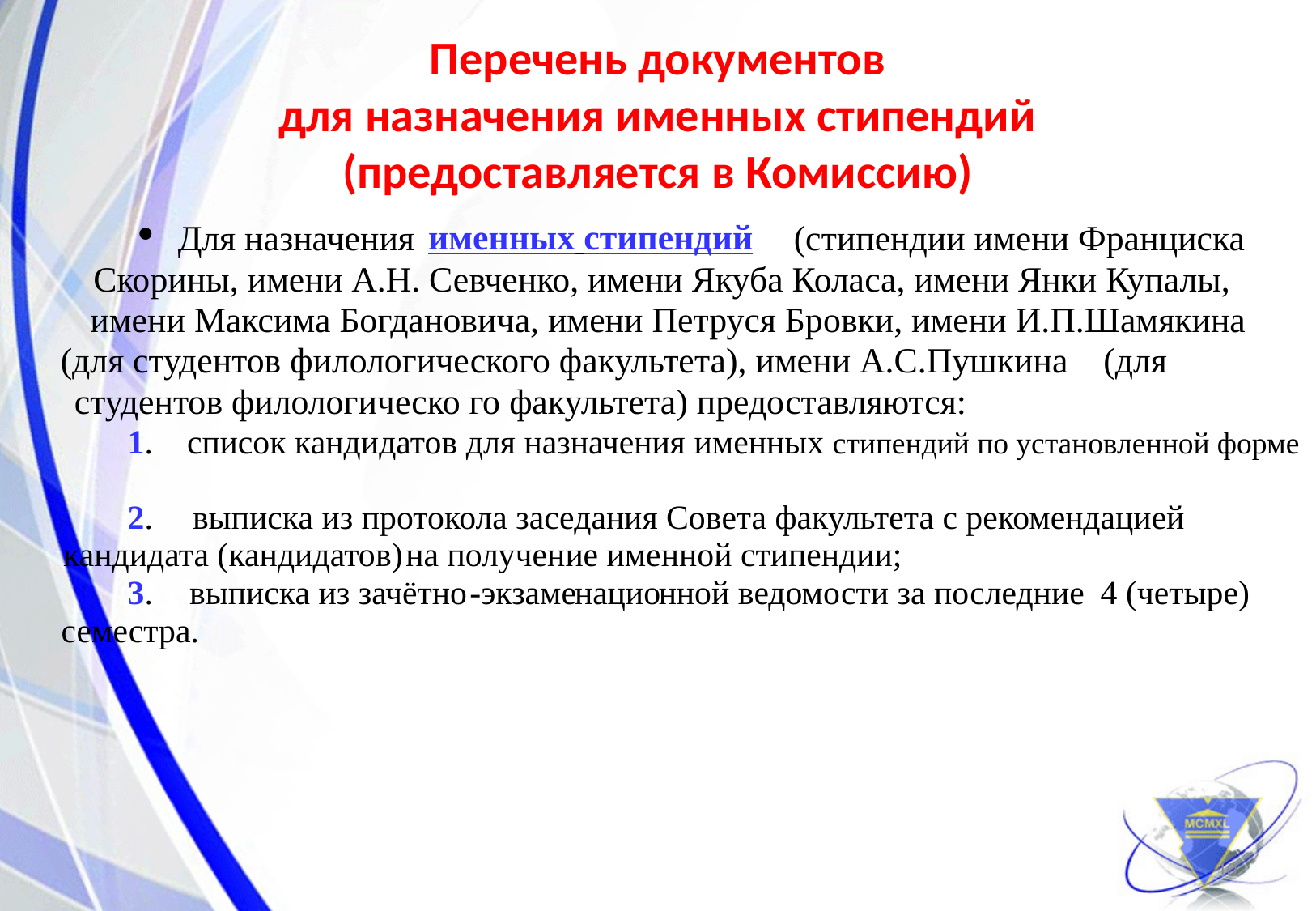

# Перечень документов для назначения именных стипендий (предоставляется в Комиссию)
•

именных стипендий

Для назначения

(стипендии имени Франциска
Скорины, имени А.Н. Севченко, имени Якуба Коласа, имени Янки Купалы,
имени Максима Богдановича, имени Петруся Бровки, имени И.П.Шамякина
(для студентов филологического факультета), имени А.С.Пушкина    (для
студентов филологическо
го факультета) предоставляются:

1.

список кандидатов для назначения именных стипендий по установленной форме

2.

выписка из протокола заседания Совета факультета с рекомендацией
кандидата (кандидатов)

на получение именной стипендии;

3.

выписка из зачётно
-
экзаме
нацио
нной ведомости за последние

4 (четыре)
семестра.

10